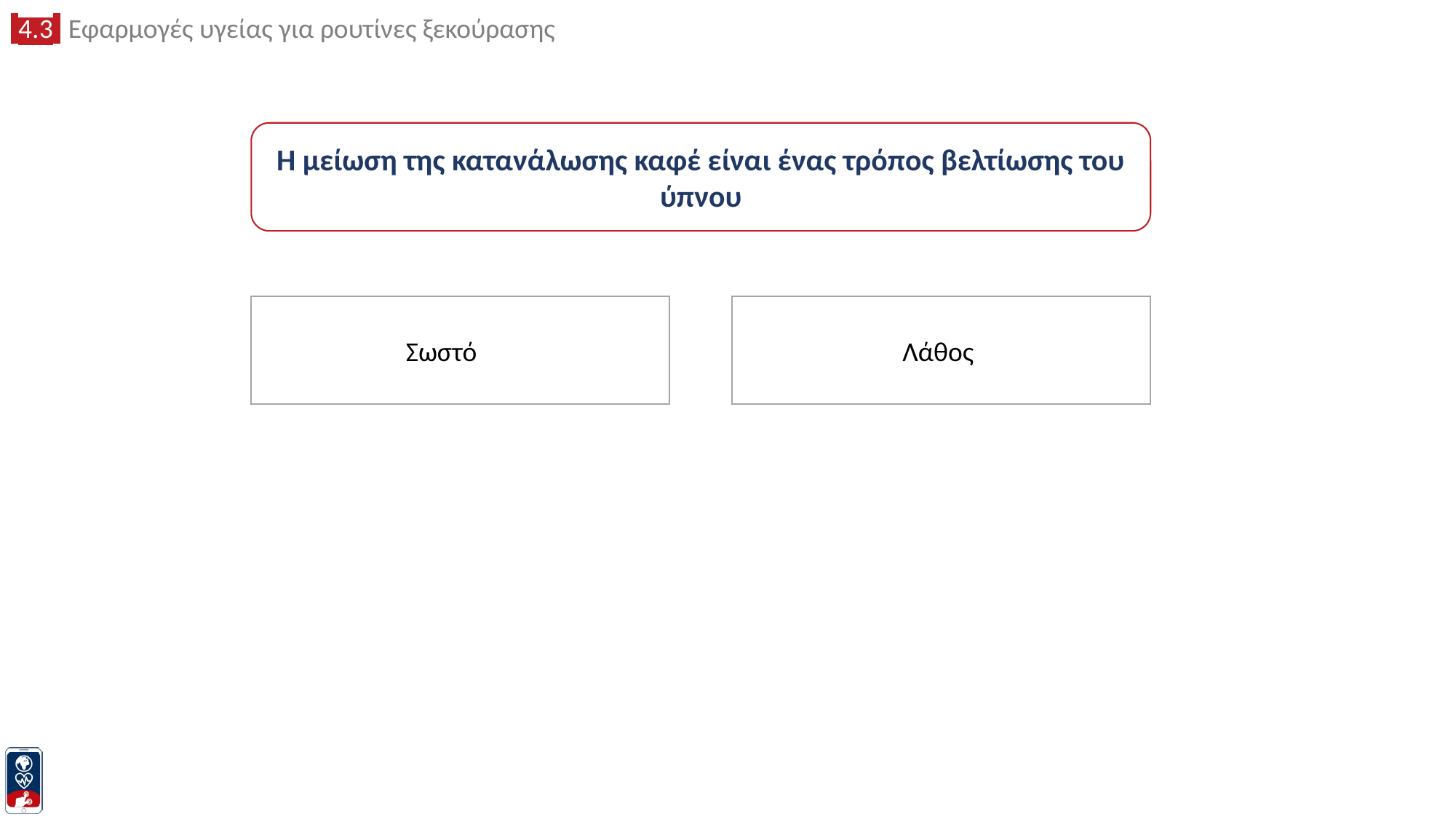

Η μείωση της κατανάλωσης καφέ είναι ένας τρόπος βελτίωσης του ύπνου
Λάθος
Σωστό